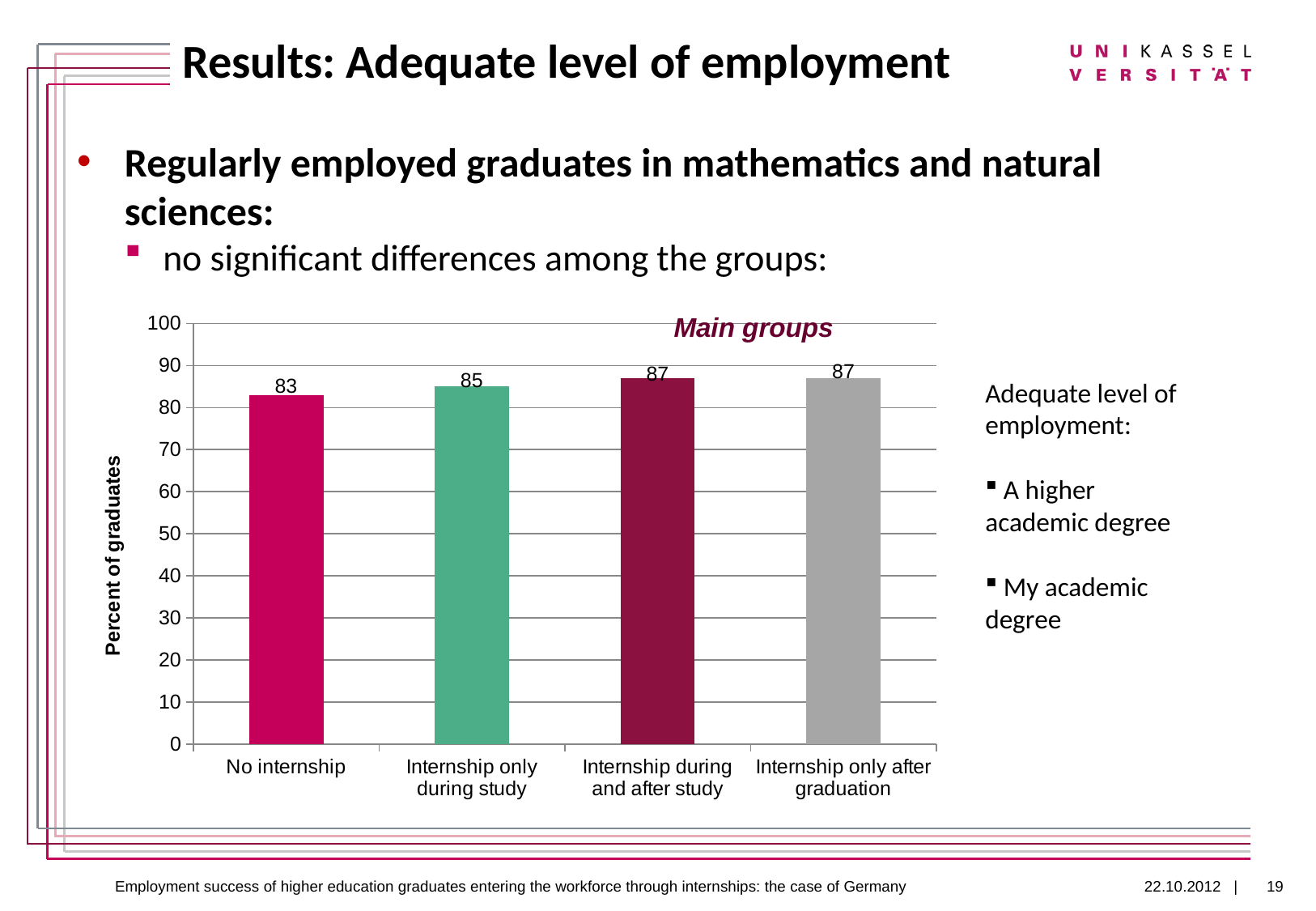

# Results: Adequate level of employment
Regularly employed graduates in mathematics and natural sciences:
no significant differences among the groups:

Main groups

### Chart

| Category |  |
|---|---|
| No internship | 83.0 |
| Internship only during study | 85.0 |
| Internship during and after study | 87.0 |
| Internship only after graduation | 87.0 |
Adequate level of employment:

 A higher
academic degree

 My academic degree
19